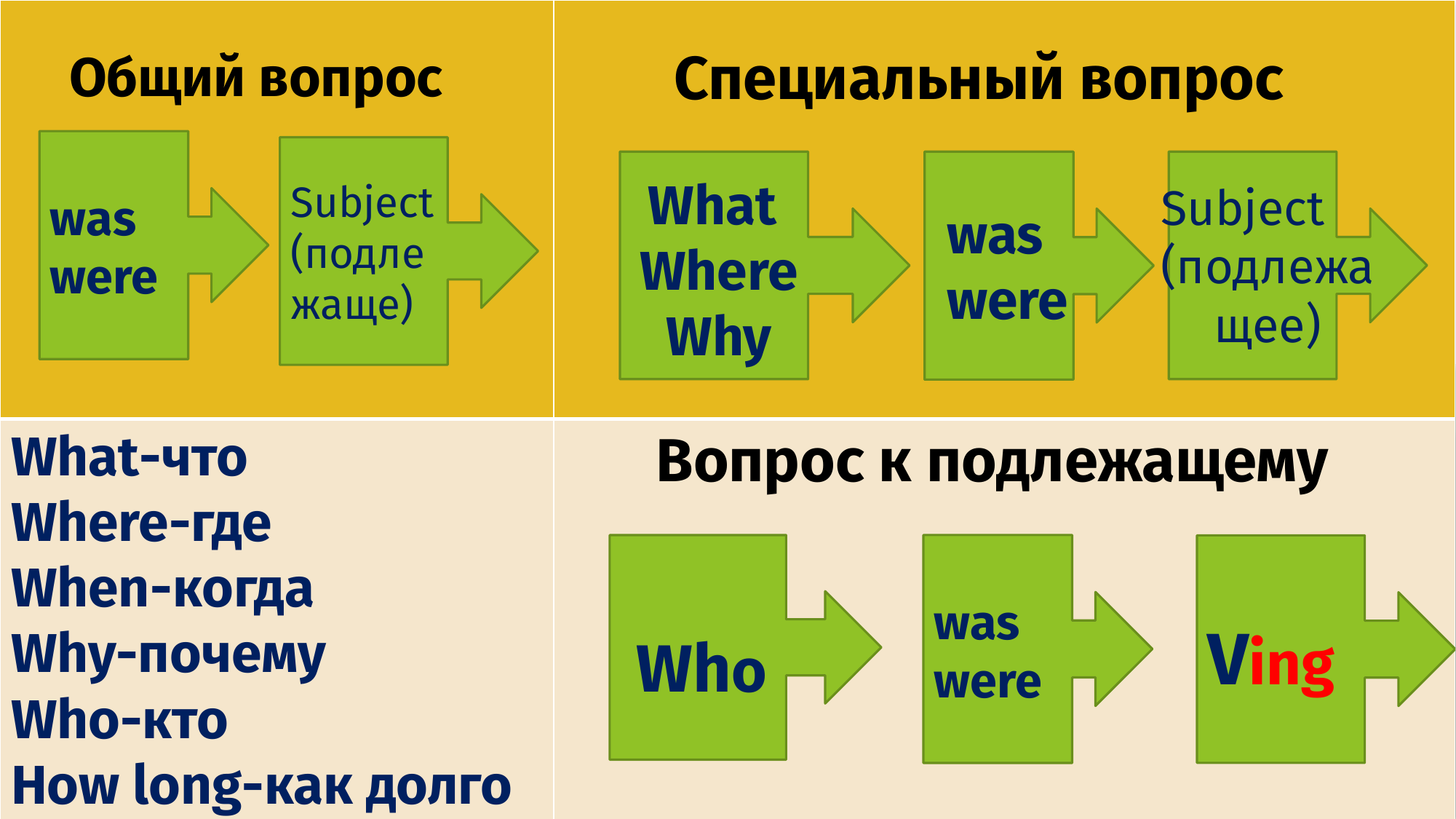

|  |  |
| --- | --- |
| What-что Where-где When-когда Why-почему Who-кто How long-как долго |  |
Специальный вопрос
Общий вопрос
#
was
were
Subject(подлежаще)

What
 Where
 Why

was
were

Subject
(подлежа
щее)
Вопрос к подлежащему

 Who
was
were
Ving